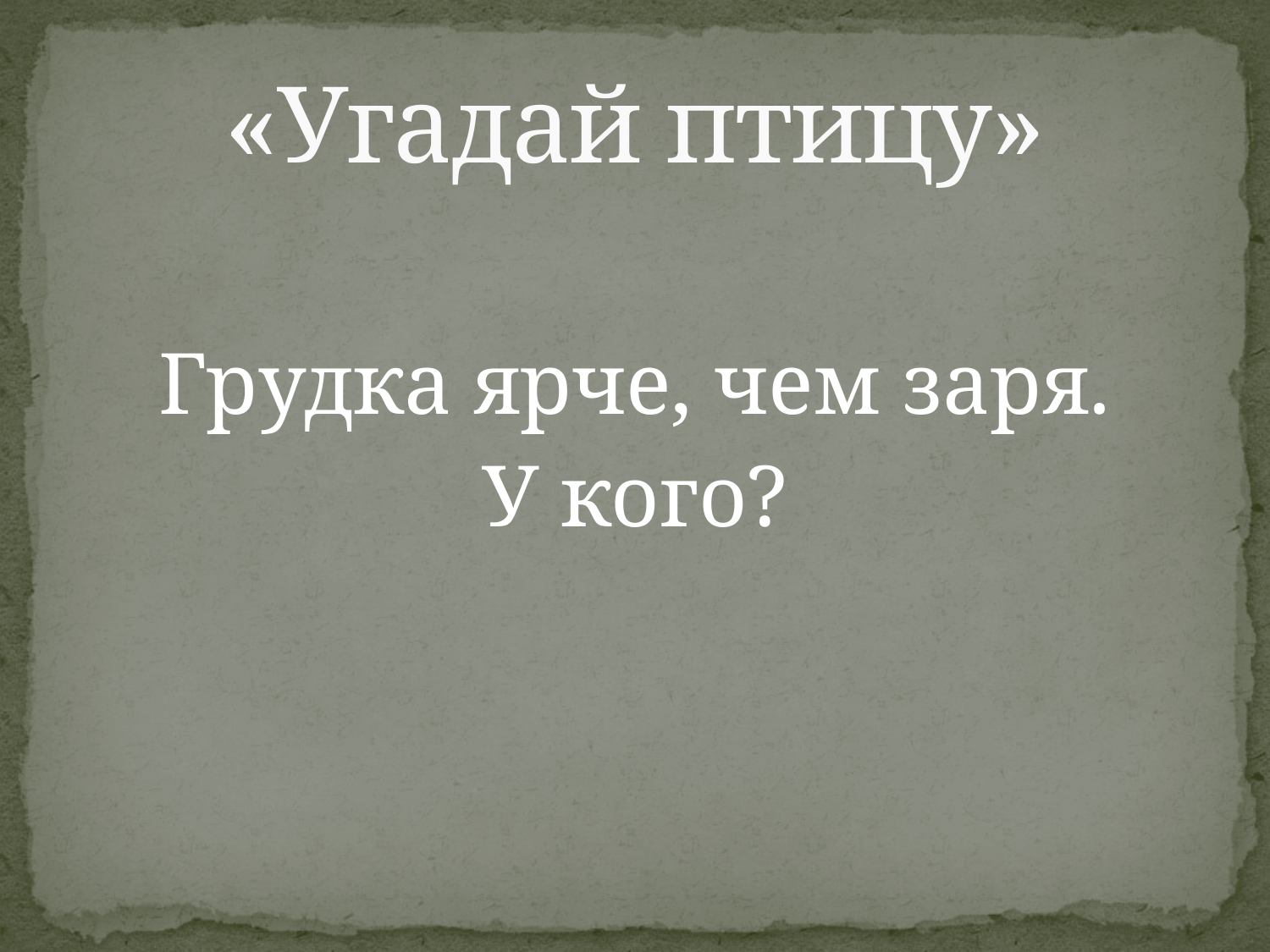

# «Угадай птицу»

Грудка ярче, чем заря.
У кого?